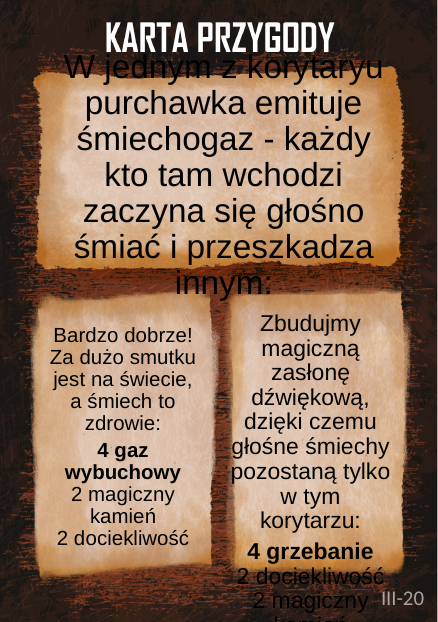

# W jednym z korytaryu purchawka emituje śmiechogaz - każdy kto tam wchodzi zaczyna się głośno śmiać i przeszkadza innym:
Zbudujmy magiczną zasłonę dźwiękową, dzięki czemu głośne śmiechy pozostaną tylko w tym korytarzu:
4 grzebanie
2 dociekliwość
2 magiczny kamień
Bardzo dobrze! Za dużo smutku jest na świecie,
a śmiech to zdrowie:
4 gaz wybuchowy
2 magiczny kamień
2 dociekliwość
III-20